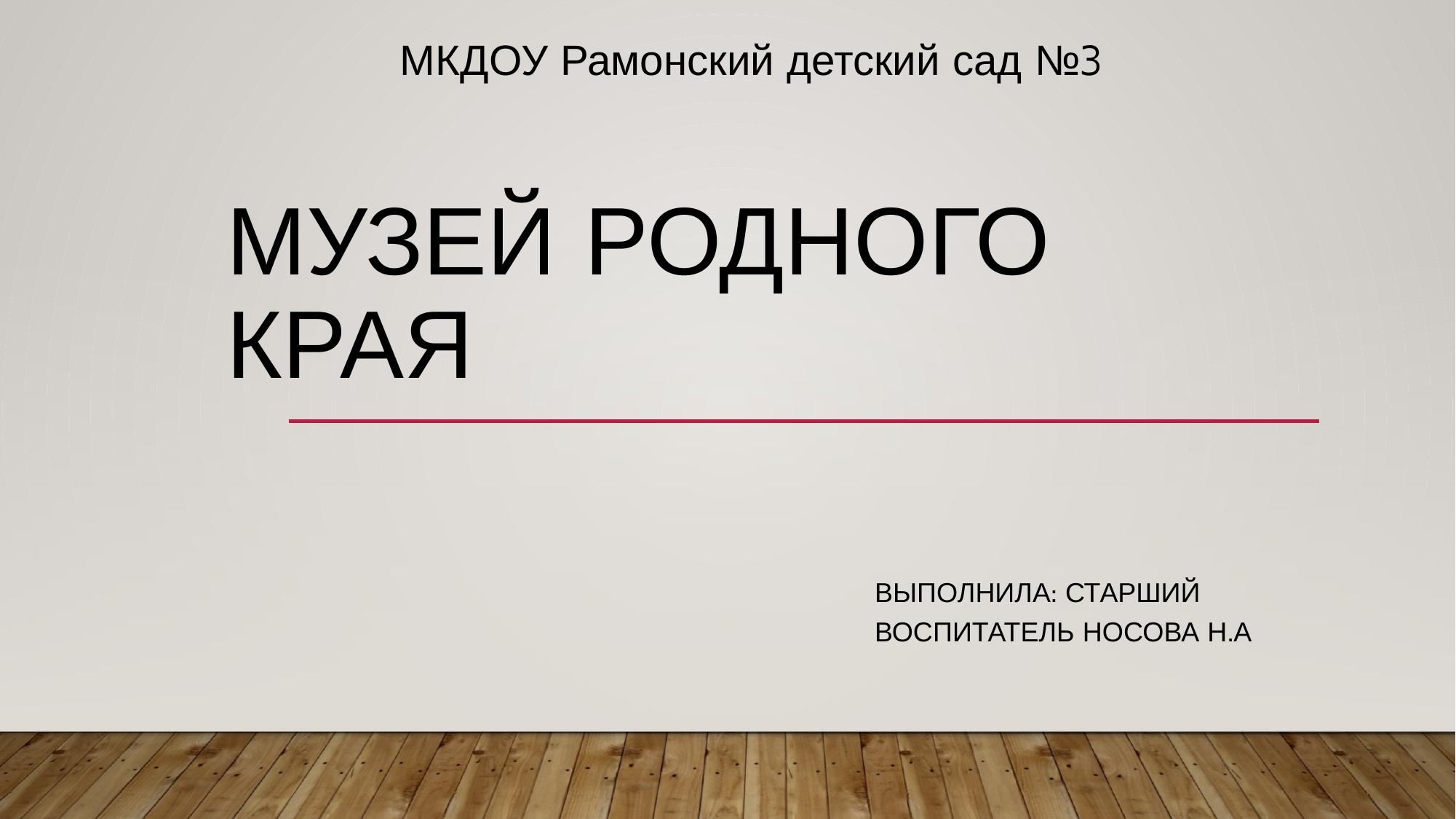

МКДОУ Рамонский детский сад №3
# Музей РОДНОГО КРАЯ
Выполнила: Старший воспитатель НОСОВА Н.А